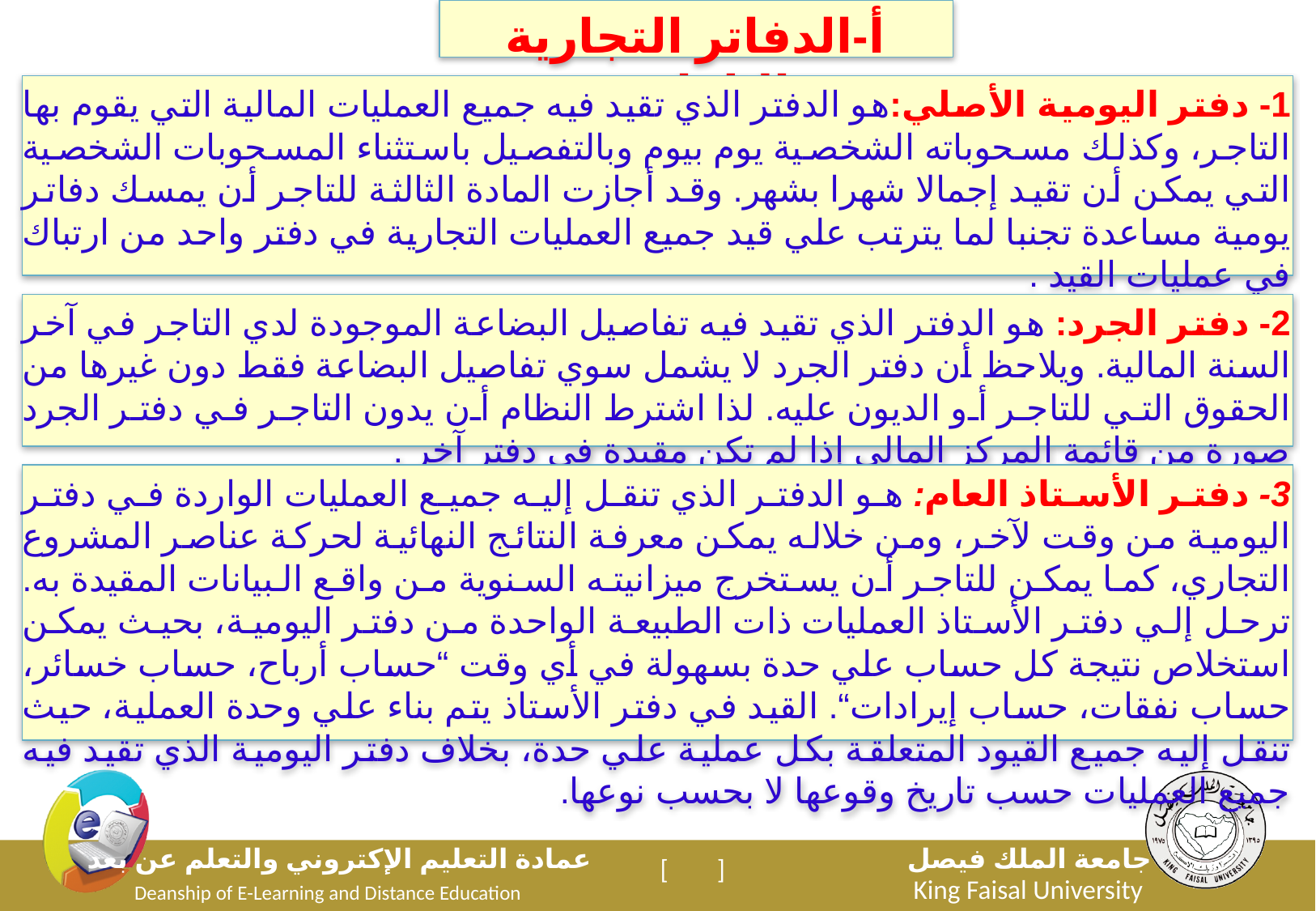

أ-الدفاتر التجارية الإلزامية
1- دفتر اليومية الأصلي:هو الدفتر الذي تقيد فيه جميع العمليات المالية التي يقوم بها التاجر، وكذلك مسحوباته الشخصية يوم بيوم وبالتفصيل باستثناء المسحوبات الشخصية التي يمكن أن تقيد إجمالا شهرا بشهر. وقد أجازت المادة الثالثة للتاجر أن يمسك دفاتر يومية مساعدة تجنبا لما يترتب علي قيد جميع العمليات التجارية في دفتر واحد من ارتباك في عمليات القيد .

2- دفتر الجرد: هو الدفتر الذي تقيد فيه تفاصيل البضاعة الموجودة لدي التاجر في آخر السنة المالية. ويلاحظ أن دفتر الجرد لا يشمل سوي تفاصيل البضاعة فقط دون غيرها من الحقوق التي للتاجر أو الديون عليه. لذا اشترط النظام أن يدون التاجر في دفتر الجرد صورة من قائمة المركز المالي إذا لم تكن مقيدة في دفتر آخر .

3- دفتر الأستاذ العام: هو الدفتر الذي تنقل إليه جميع العمليات الواردة في دفتر اليومية من وقت لآخر، ومن خلاله يمكن معرفة النتائج النهائية لحركة عناصر المشروع التجاري، كما يمكن للتاجر أن يستخرج ميزانيته السنوية من واقع البيانات المقيدة به. ترحل إلي دفتر الأستاذ العمليات ذات الطبيعة الواحدة من دفتر اليومية، بحيث يمكن استخلاص نتيجة كل حساب علي حدة بسهولة في أي وقت “حساب أرباح، حساب خسائر، حساب نفقات، حساب إيرادات“. القيد في دفتر الأستاذ يتم بناء علي وحدة العملية، حيث تنقل إليه جميع القيود المتعلقة بكل عملية علي حدة، بخلاف دفتر اليومية الذي تقيد فيه جميع العمليات حسب تاريخ وقوعها لا بحسب نوعها.